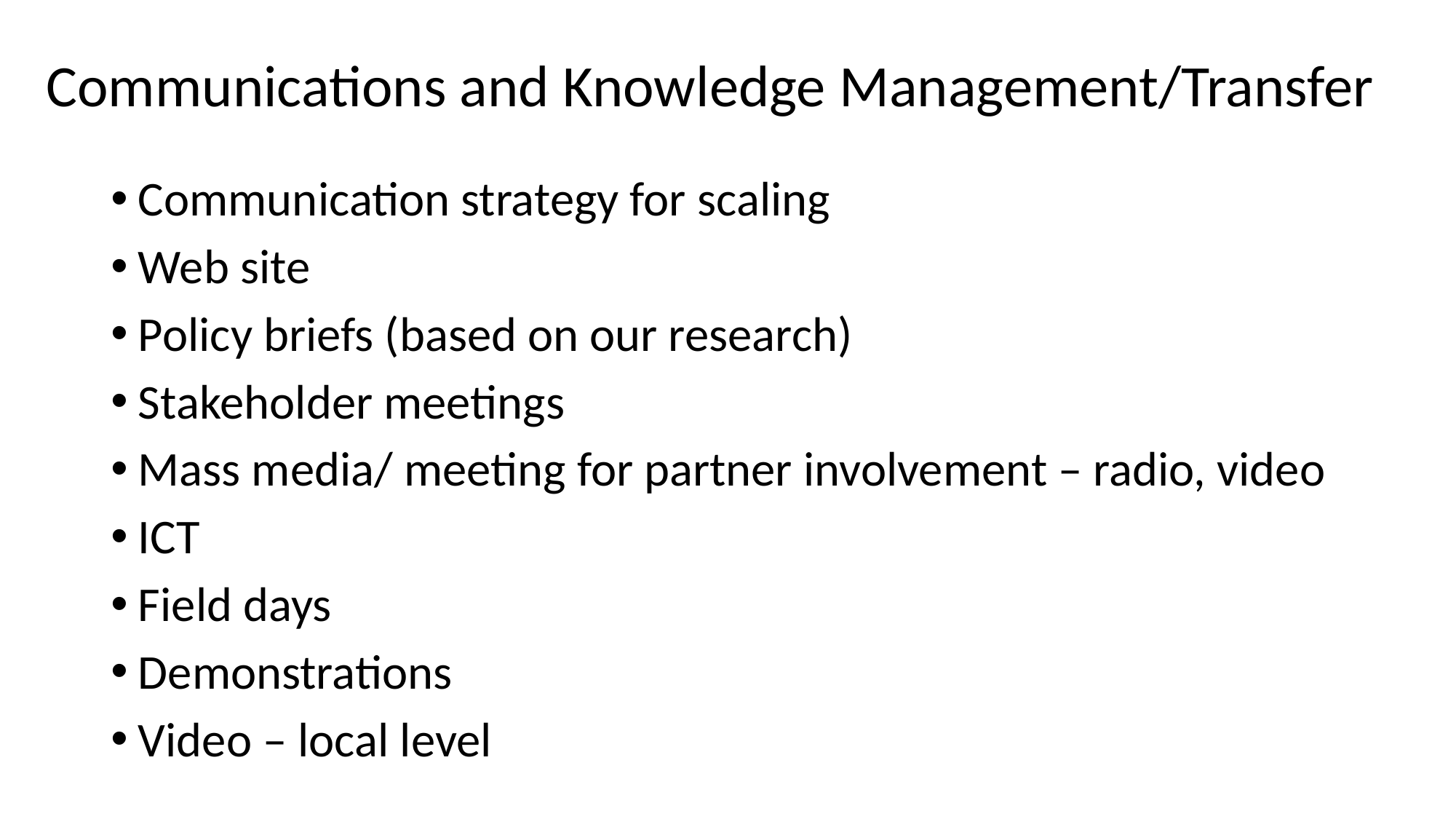

# Communications and Knowledge Management/Transfer
Communication strategy for scaling
Web site
Policy briefs (based on our research)
Stakeholder meetings
Mass media/ meeting for partner involvement – radio, video
ICT
Field days
Demonstrations
Video – local level